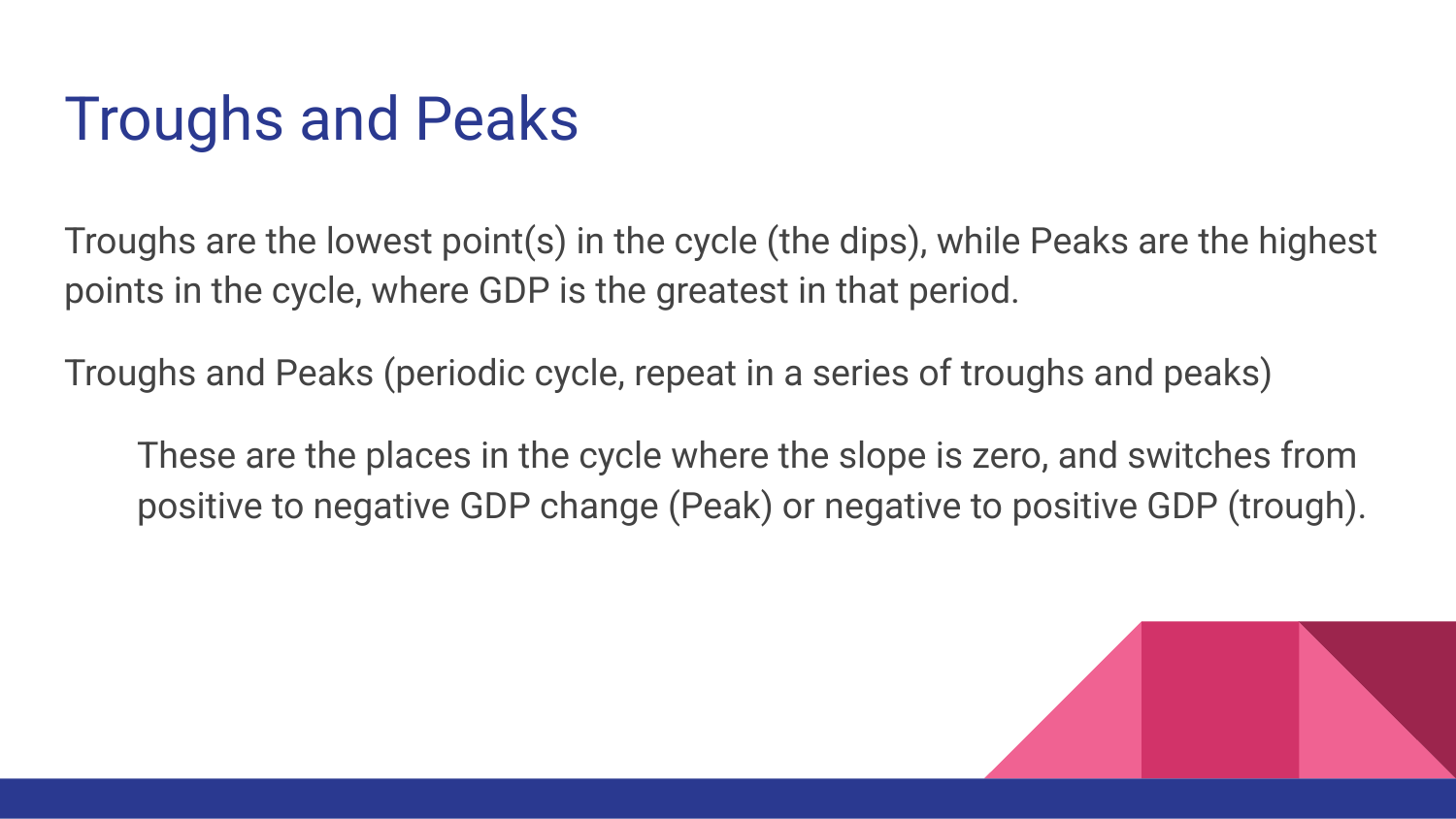

# Troughs and Peaks
Troughs are the lowest point(s) in the cycle (the dips), while Peaks are the highest points in the cycle, where GDP is the greatest in that period.
Troughs and Peaks (periodic cycle, repeat in a series of troughs and peaks)
These are the places in the cycle where the slope is zero, and switches from positive to negative GDP change (Peak) or negative to positive GDP (trough).